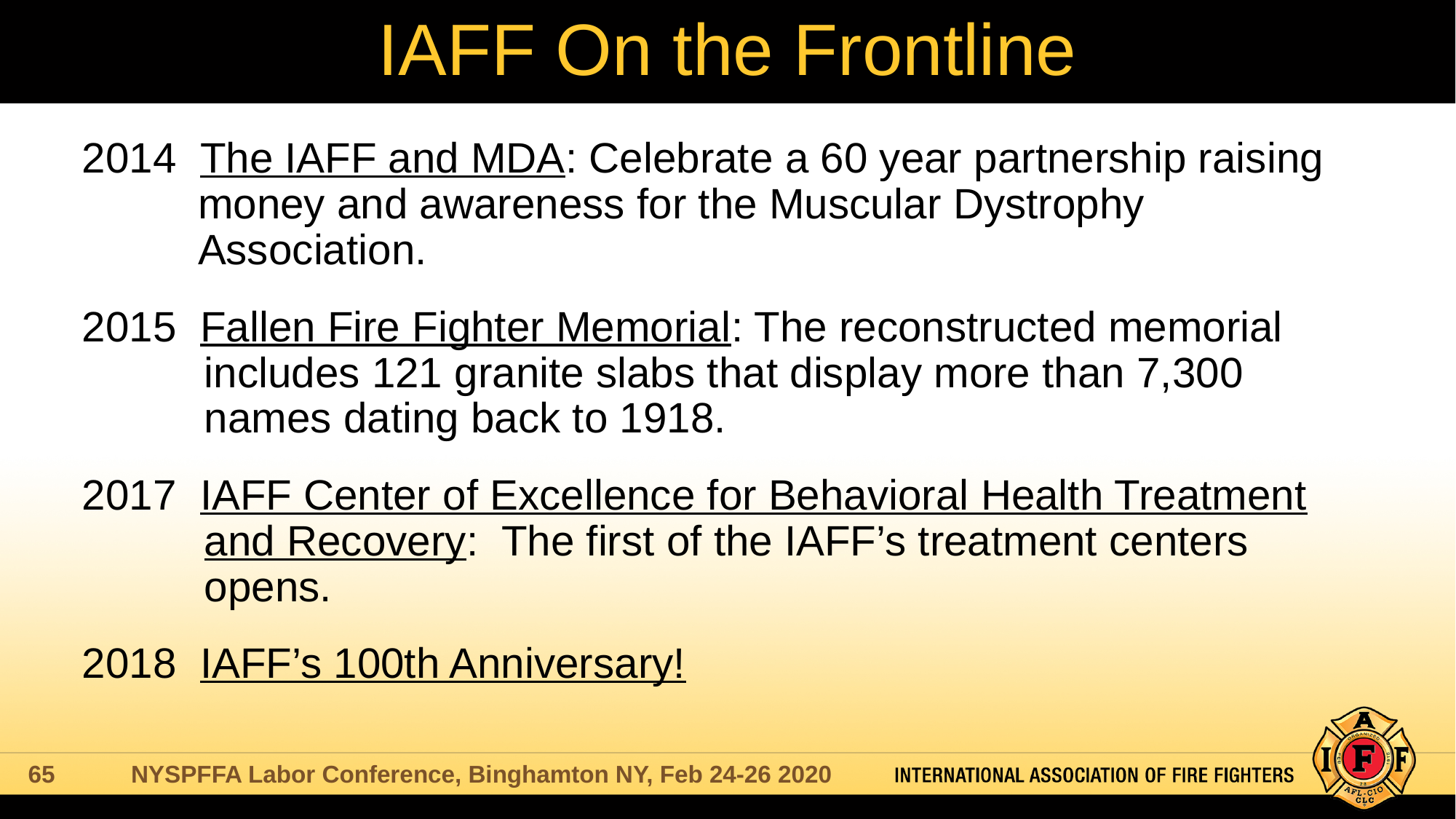

# IAFF On the Frontline
2014  The IAFF and MDA: Celebrate a 60 year partnership raising money and awareness for the Muscular Dystrophy Association.

2015  Fallen Fire Fighter Memorial: The reconstructed memorial includes 121 granite slabs that display more than 7,300 names dating back to 1918.

2017  IAFF Center of Excellence for Behavioral Health Treatment and Recovery:  The first of the IAFF’s treatment centers opens.

2018  IAFF’s 100th Anniversary!

NYSPFFA Labor Conference, Binghamton NY, Feb 24-26 2020